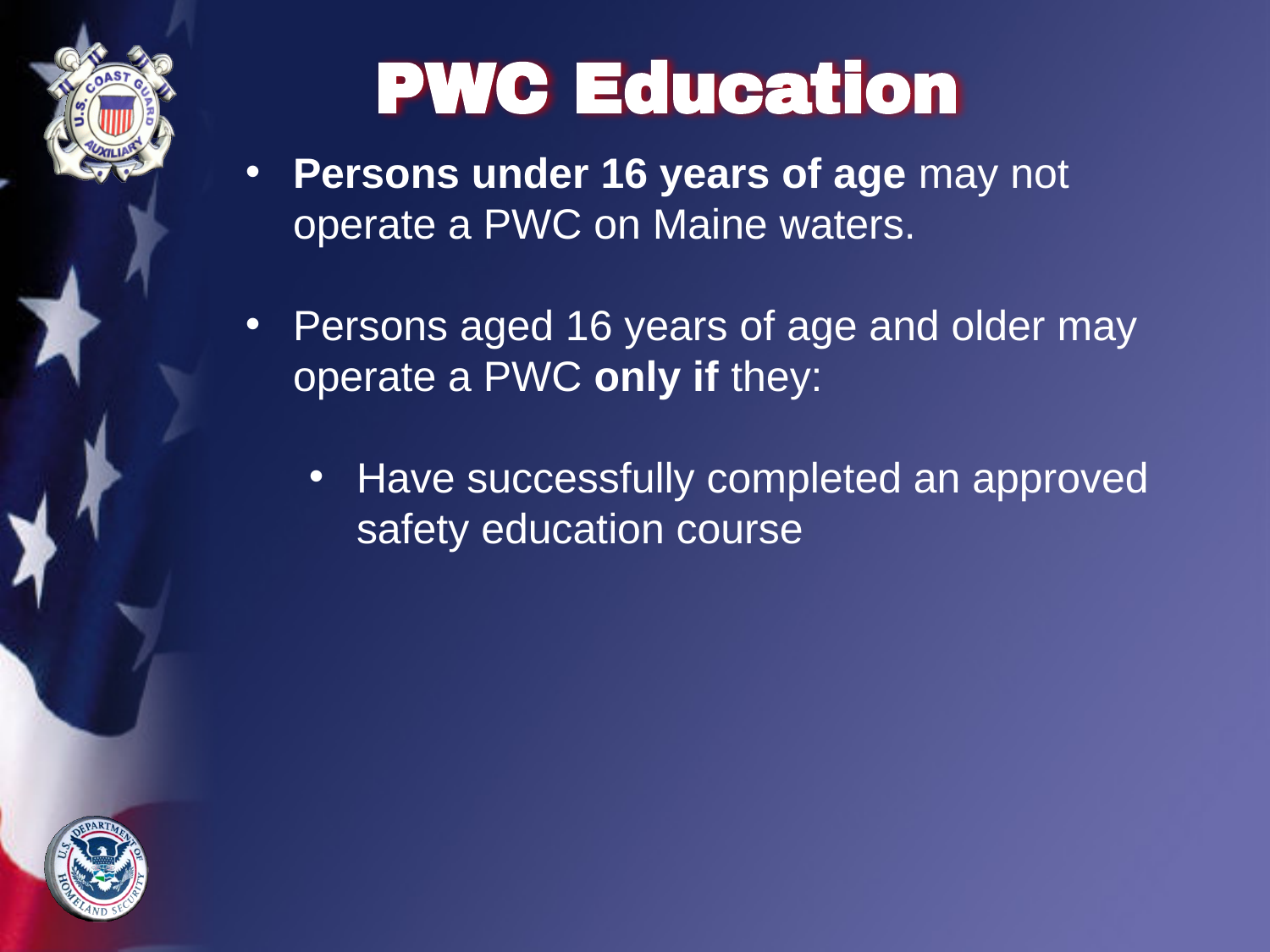

# PWC Education

Persons under 16 years of age may not operate a PWC on Maine waters.

Persons aged 16 years of age and older may operate a PWC only if they:

Have successfully completed an approved safety education course